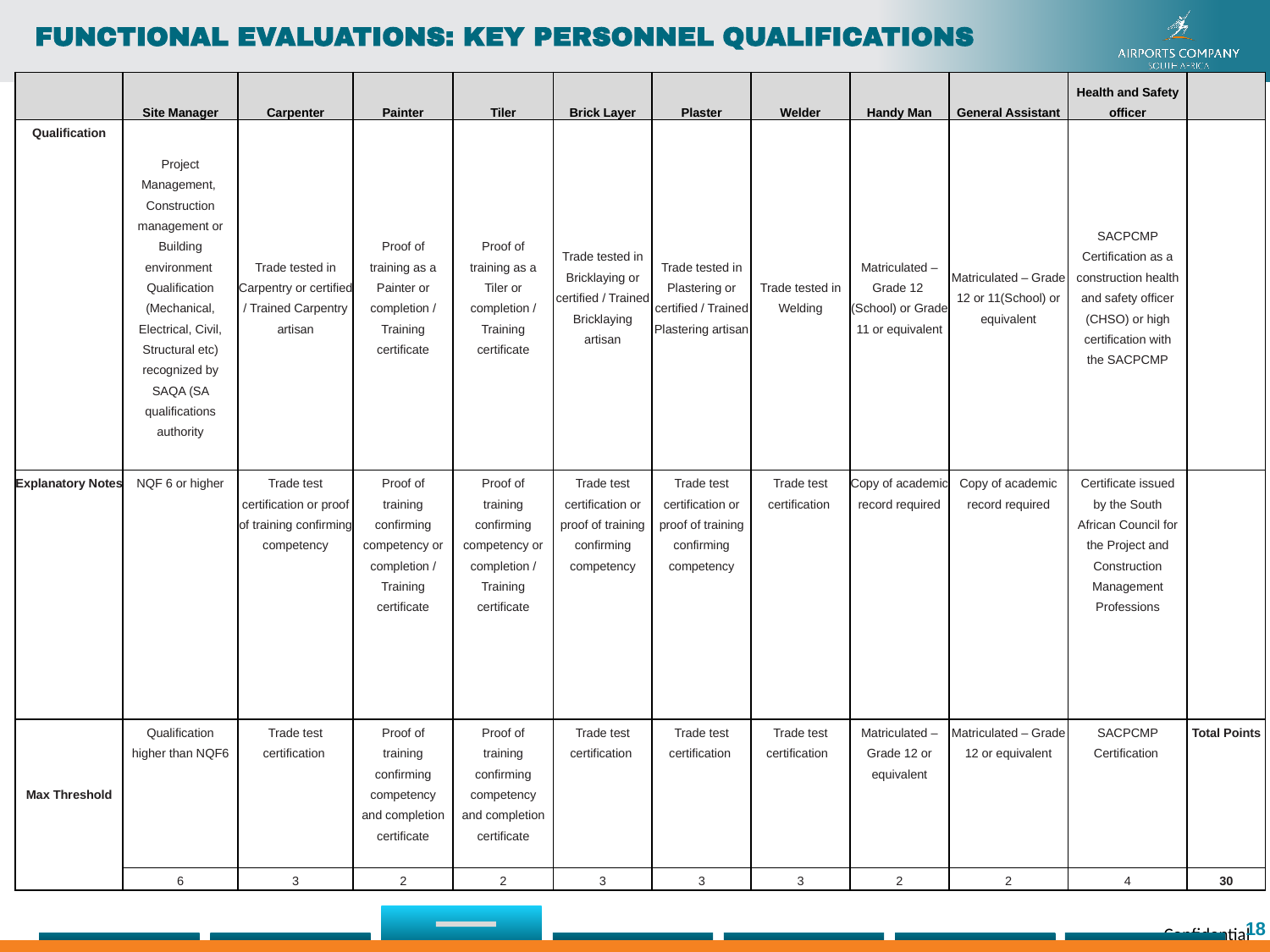

functional evaluations: Key personnel Qualifications
|  | Site Manager | Carpenter | Painter | Tiler | Brick Layer | Plaster | Welder | Handy Man | General Assistant | Health and Safety officer |  |
| --- | --- | --- | --- | --- | --- | --- | --- | --- | --- | --- | --- |
| Qualification | Project Management, Construction management or Building environment Qualification (Mechanical, Electrical, Civil, Structural etc) recognized by SAQA (SA qualifications authority | Trade tested in Carpentry or certified / Trained Carpentry artisan | Proof of training as a Painter or completion / Training certificate | Proof of training as a Tiler or completion / Training certificate | Trade tested in Bricklaying or certified / Trained Bricklaying artisan | Trade tested in Plastering or certified / Trained Plastering artisan | Trade tested in Welding | Matriculated – Grade 12 (School) or Grade 11 or equivalent | Matriculated – Grade 12 or 11(School) or equivalent | SACPCMP Certification as a construction health and safety officer (CHSO) or high certification with the SACPCMP |  |
| Explanatory Notes | NQF 6 or higher | Trade test certification or proof of training confirming competency | Proof of training confirming competency or completion / Training certificate | Proof of training confirming competency or completion / Training certificate | Trade test certification or proof of training confirming competency | Trade test certification or proof of training confirming competency | Trade test certification | Copy of academic record required | Copy of academic record required | Certificate issued by the South African Council for the Project and Construction Management Professions |  |
| Max Threshold | Qualification higher than NQF6 | Trade test certification | Proof of training confirming competency and completion certificate | Proof of training confirming competency and completion certificate | Trade test certification | Trade test certification | Trade test certification | Matriculated – Grade 12 or equivalent | Matriculated – Grade 12 or equivalent | SACPCMP Certification | Total Points |
|  | 6 | 3 | 2 | 2 | 3 | 3 | 3 | 2 | 2 | 4 | 30 |
18